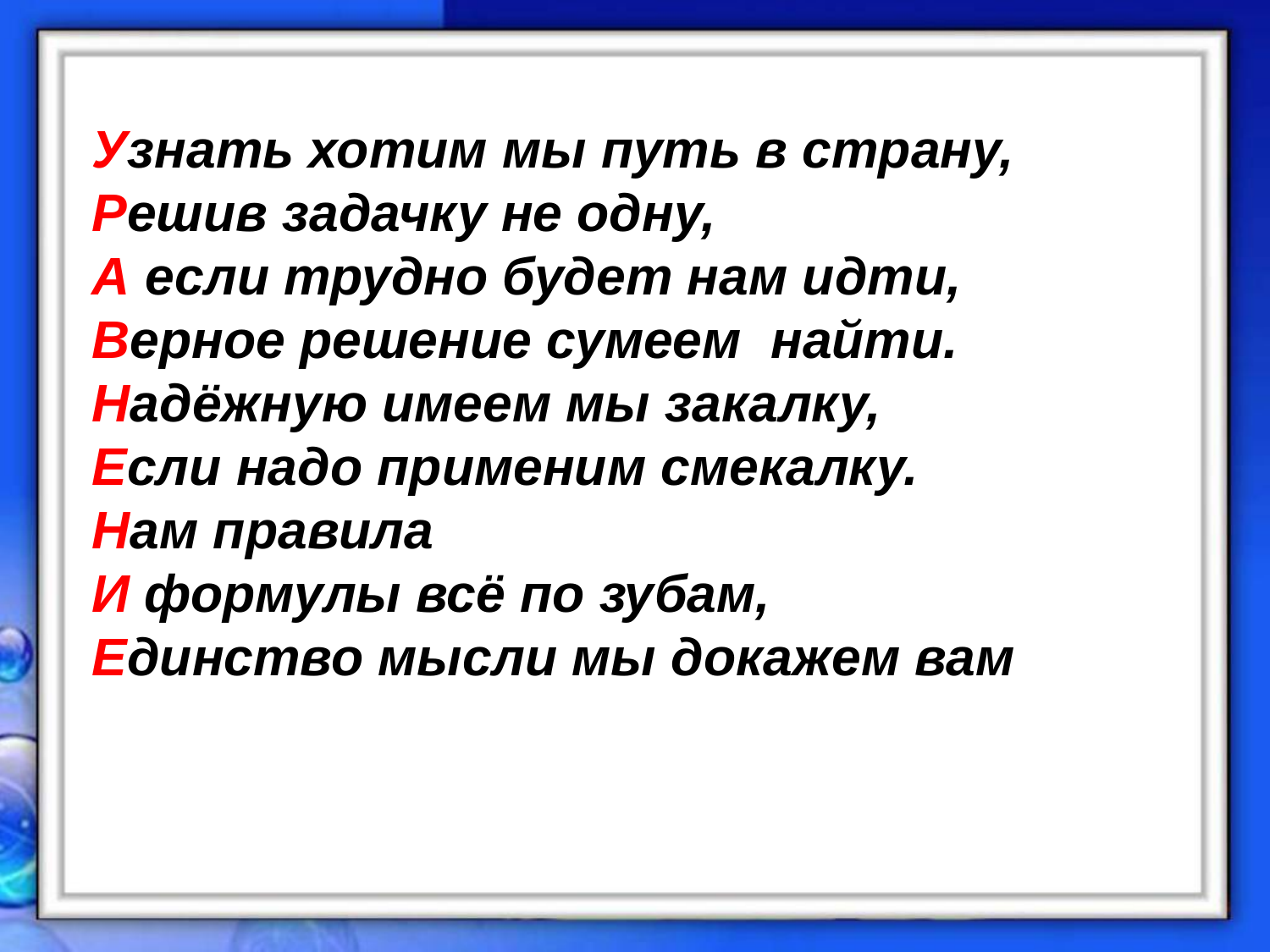

Узнать хотим мы путь в страну,
Решив задачку не одну,
А если трудно будет нам идти,
Верное решение сумеем  найти.
Надёжную имеем мы закалку,
Если надо применим смекалку.
Нам правила
И формулы всё по зубам,
Единство мысли мы докажем вам